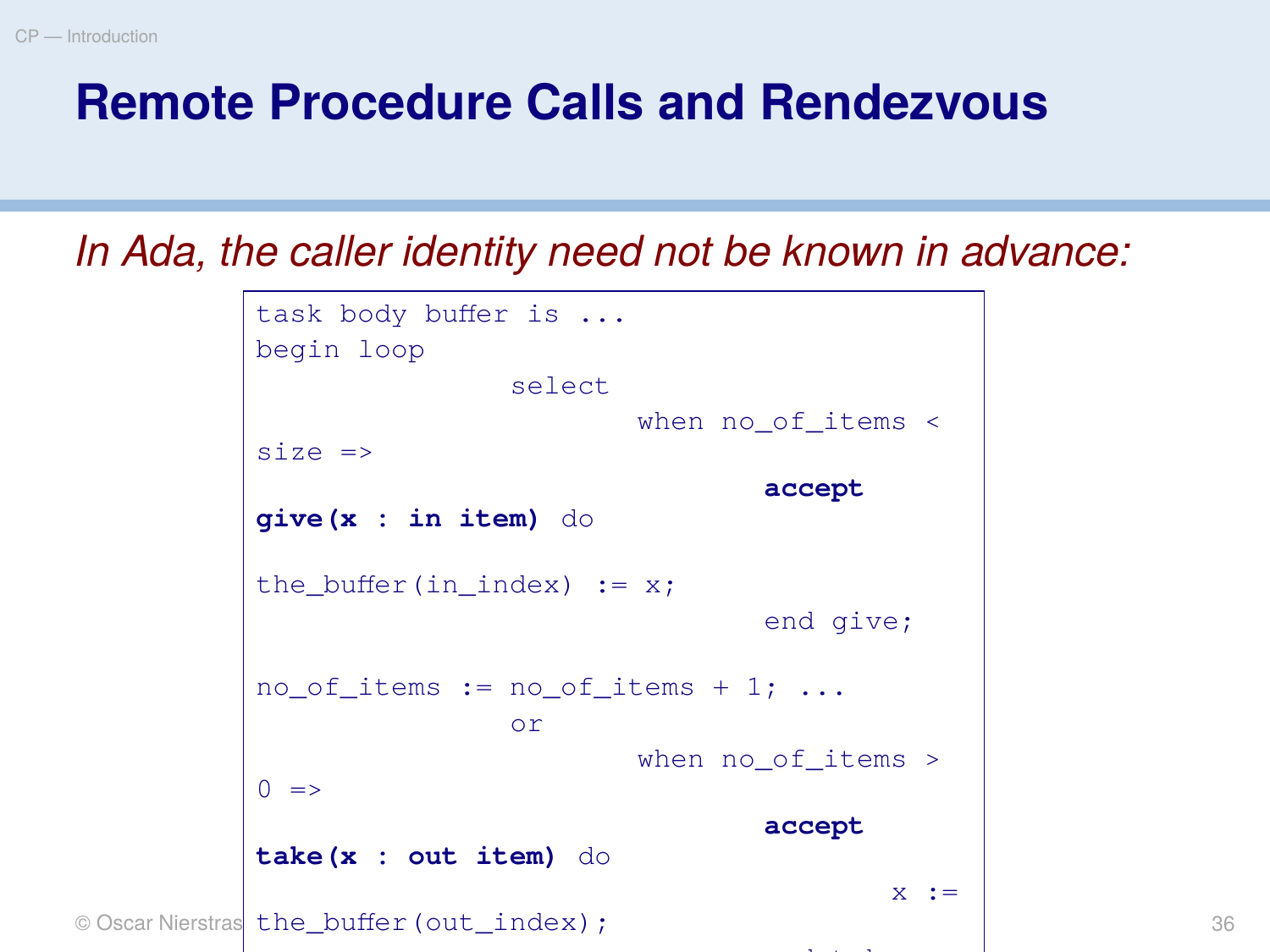

CP — Introduction
# Remote Procedure Calls and Rendezvous
In Ada, the caller identity need not be known in advance:

task body buffer is ...
begin loop
		select
			when no_of_items < size =>
				accept give(x : in item) do
					the_buffer(in_index) := x;
				end give;
				no_of_items := no_of_items + 1; ...
		or
			when no_of_items > 0 =>
				accept take(x : out item) do
					x := the_buffer(out_index);
				end take;
				no_of_items := no_of_items - 1; ...
		end select;
	end loop; ...
© Oscar Nierstrasz
36